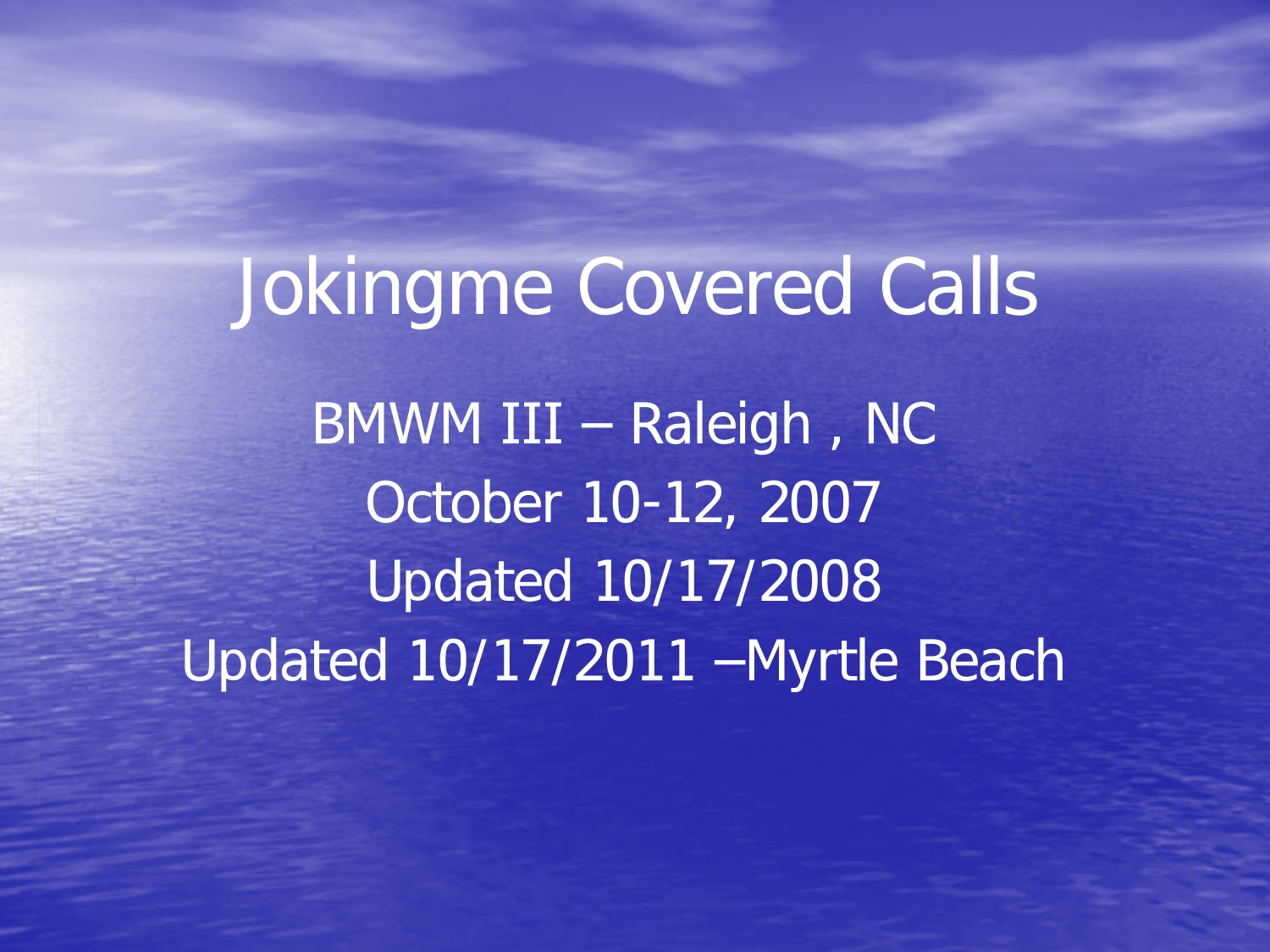

# Jokingme Covered Calls
BMWM III – Raleigh , NC
October 10-12, 2007
Updated 10/17/2008
Updated 10/17/2011 –Myrtle Beach